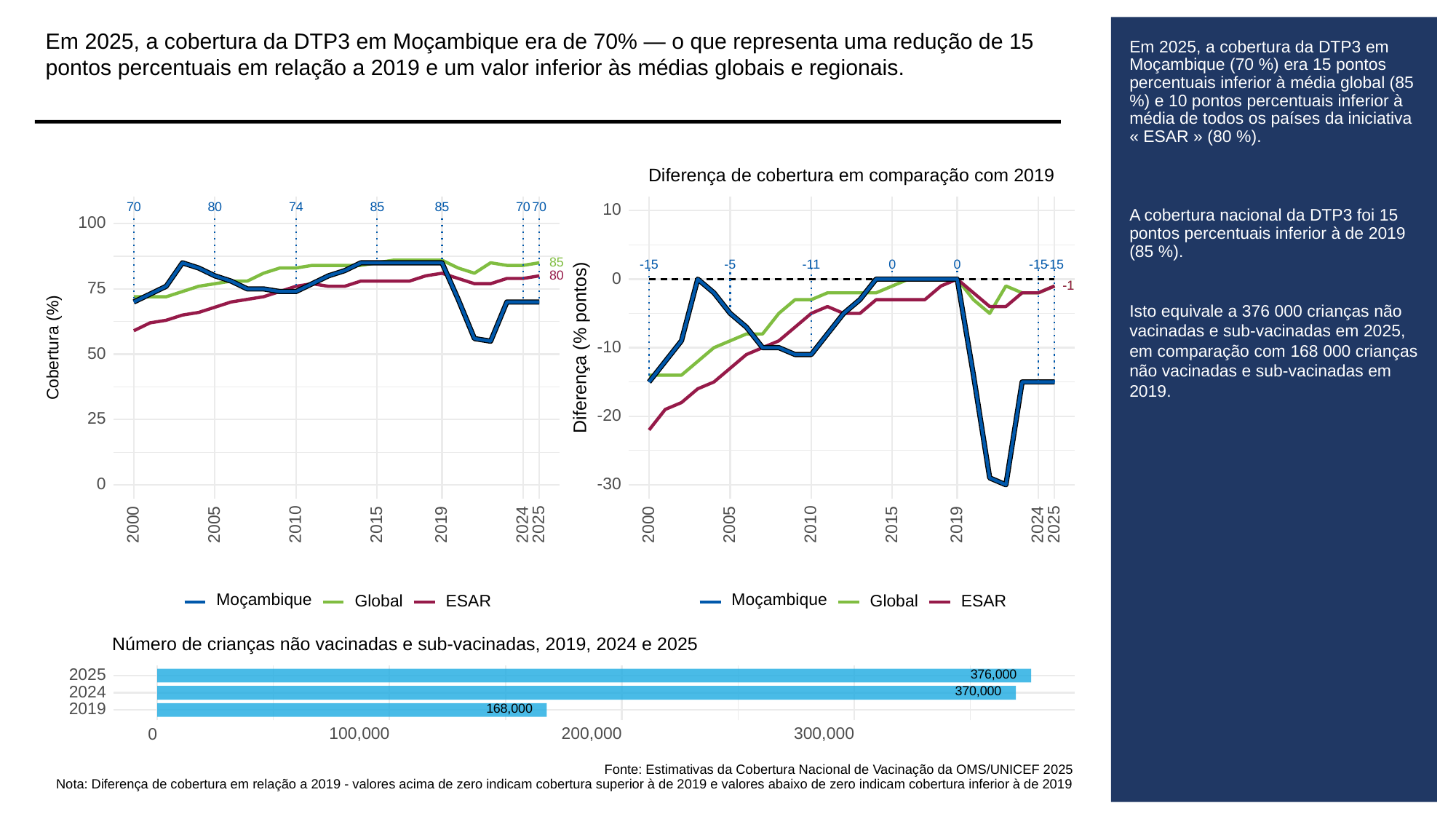

Em 2025, a cobertura da DTP3 em Moçambique era de 70% — o que representa uma redução de 15 pontos percentuais em relação a 2019 e um valor inferior às médias globais e regionais.
# Em 2025, a cobertura da DTP3 em Moçambique (70 %) era 15 pontos percentuais inferior à média global (85 %) e 10 pontos percentuais inferior à média de todos os países da iniciativa « ESAR » (80 %).

A cobertura nacional da DTP3 foi 15 pontos percentuais inferior à de 2019 (85 %).

Isto equivale a 376 000 crianças não vacinadas e sub-vacinadas em 2025, em comparação com 168 000 crianças não vacinadas e sub-vacinadas em 2019.

Diferença de cobertura em comparação com 2019

70
80
85
85
70
70
74
10

100

85

-15
0
0
-15
-15
-11
-5

80
0

-1
-1
75

Diferença (% pontos)
Cobertura (%)
-10

50

-20
25

-30
0

2000
2005
2010
2015
2019
2024
2025
2000
2005
2010
2015
2019
2024
2025
Moçambique
Moçambique
Global
ESAR
Global
ESAR

Número de crianças não vacinadas e sub-vacinadas, 2019, 2024 e 2025

376,000
2025

370,000
2024

168,000
2019

100,000
200,000
300,000
0
Fonte: Estimativas da Cobertura Nacional de Vacinação da OMS/UNICEF 2025
Nota: Diferença de cobertura em relação a 2019 - valores acima de zero indicam cobertura superior à de 2019 e valores abaixo de zero indicam cobertura inferior à de 2019